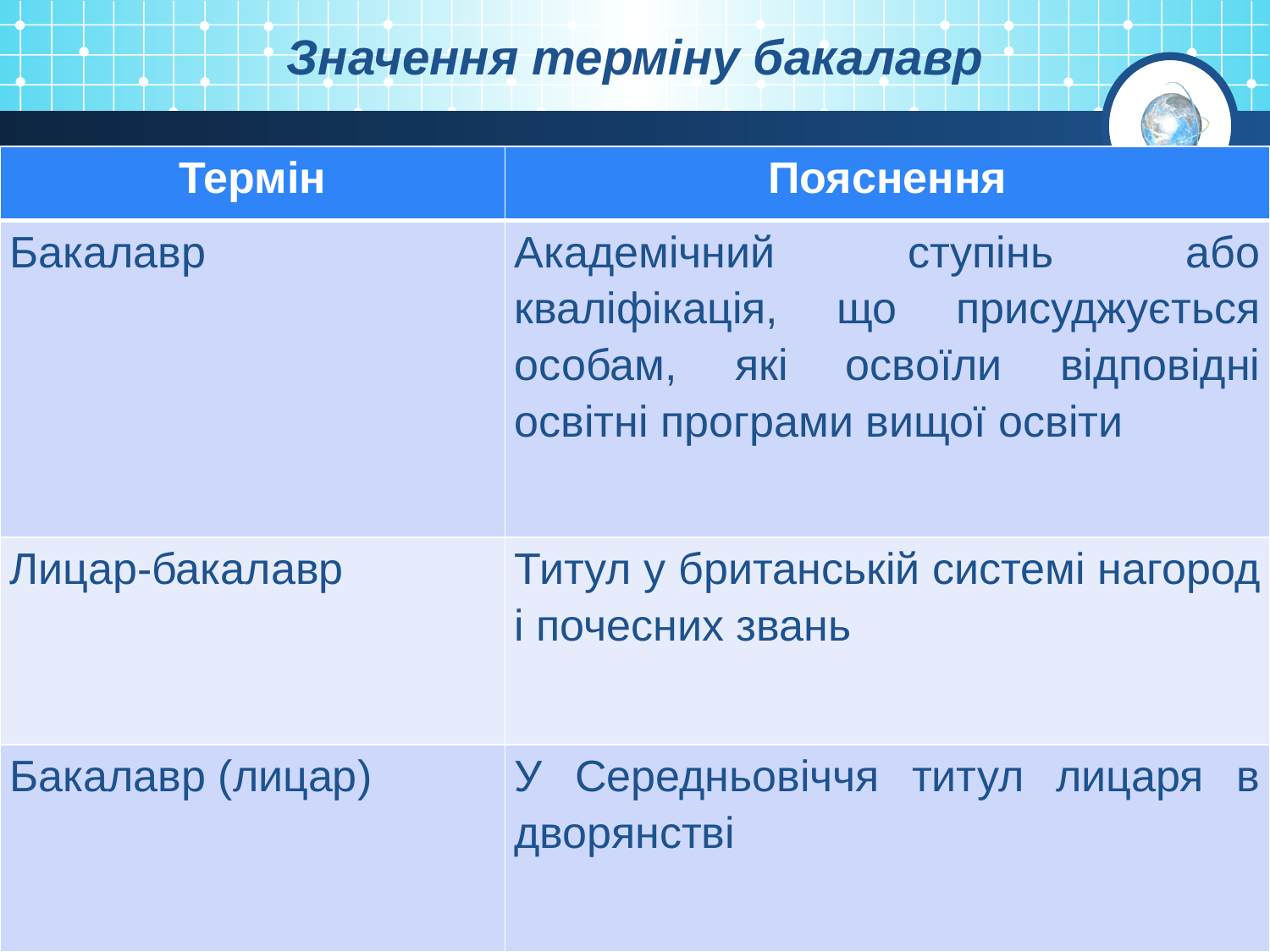

# Значення терміну бакалавр
| Термін | Пояснення |
| --- | --- |
| Бакалавр | Академічний ступінь або кваліфікація, що присуджується особам, які освоїли відповідні освітні програми вищої освіти |
| Лицар-бакалавр | Титул у британській системі нагород і почесних звань |
| Бакалавр (лицар) | У Середньовіччя титул лицаря в дворянстві |